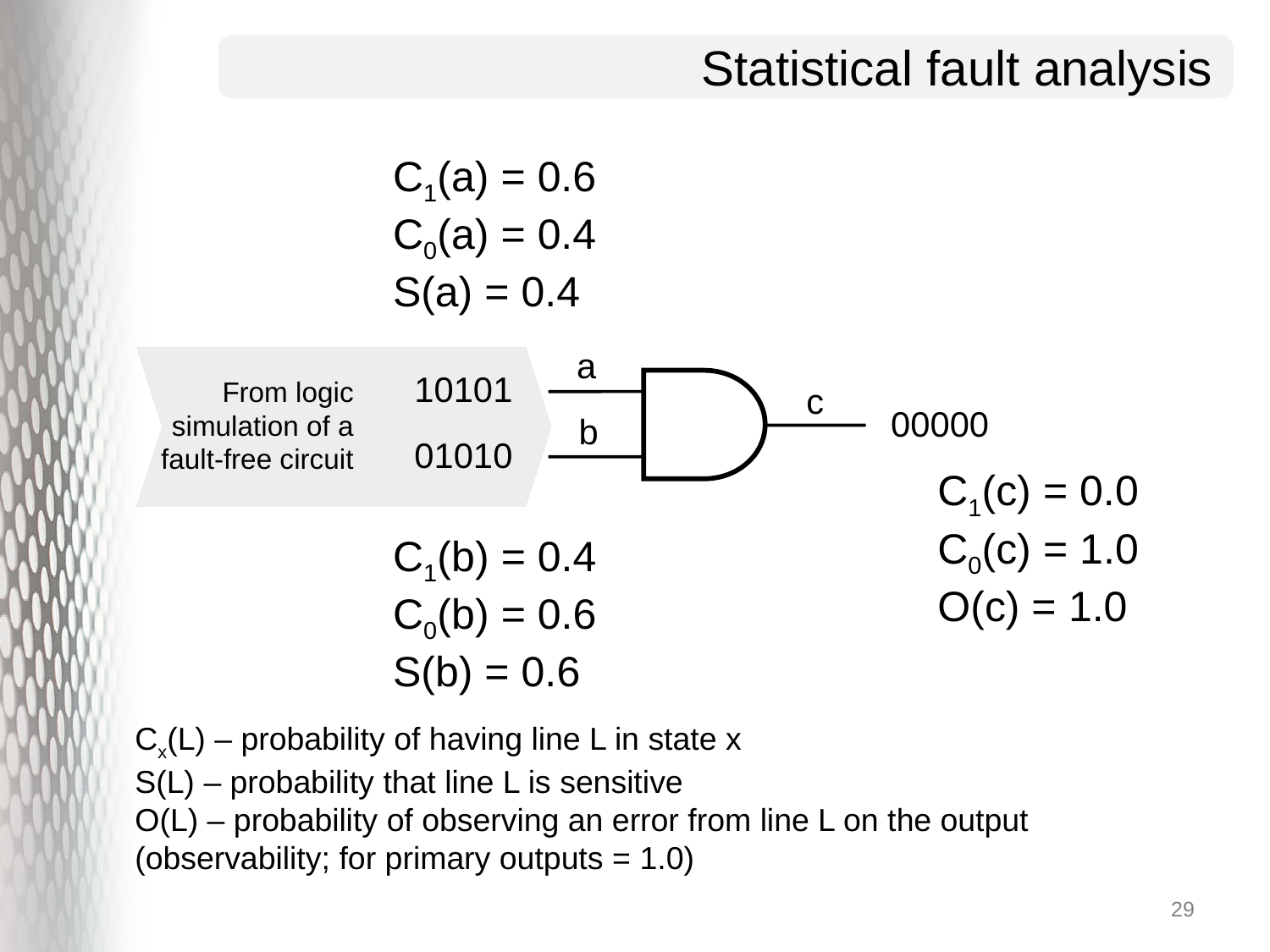

# Statistical fault analysis
C1(a) = 0.6
C0(a) = 0.4
S(a) = 0.4
a

c

b

10101
From logic simulation of a fault-free circuit
00000
01010
C1(c) = 0.0
C0(c) = 1.0
O(c) = 1.0
C1(b) = 0.4
C0(b) = 0.6
S(b) = 0.6
Cx(L) – probability of having line L in state x
S(L) – probability that line L is sensitive
O(L) – probability of observing an error from line L on the output (observability; for primary outputs = 1.0)